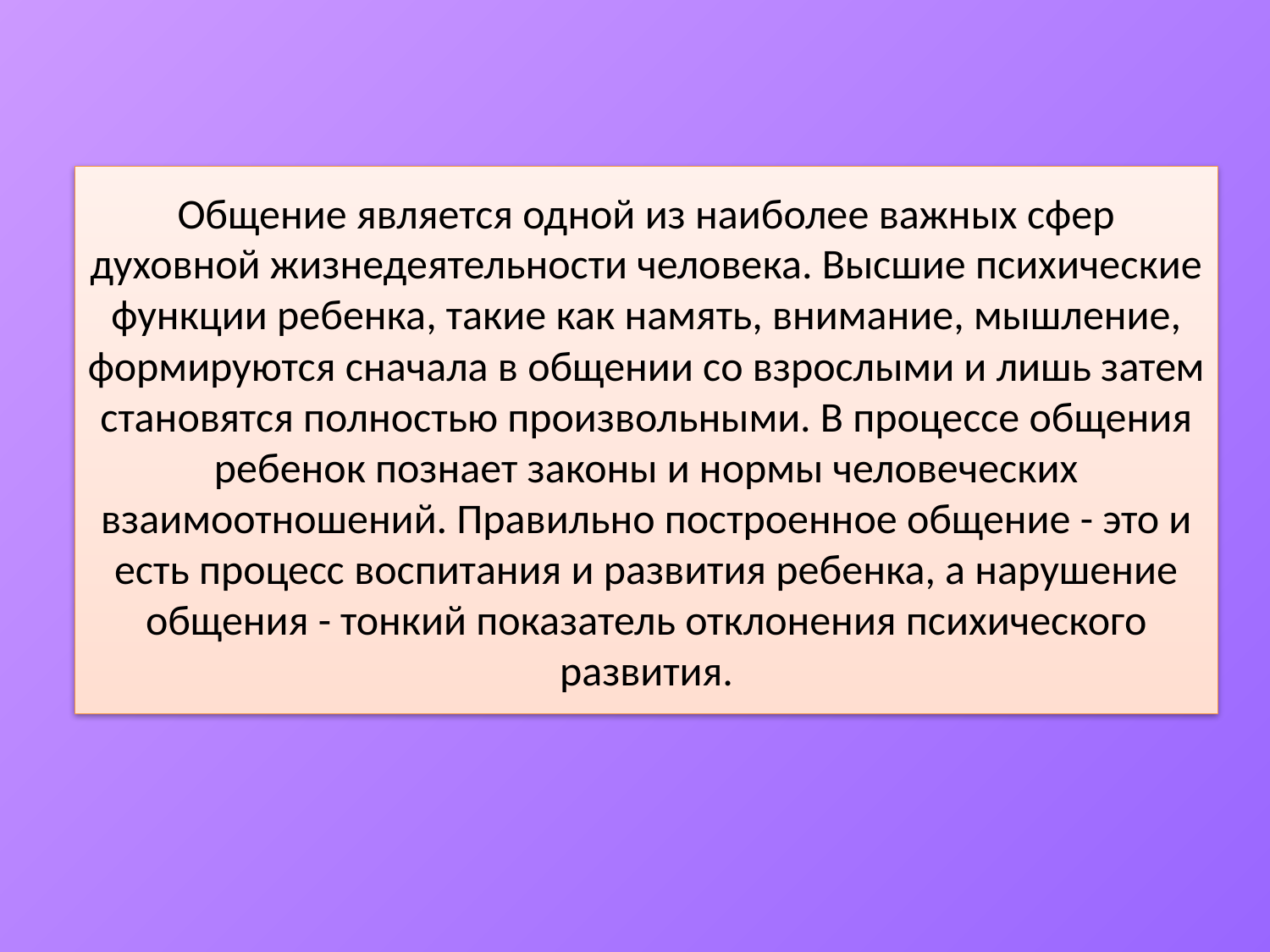

# Общение является одной из наиболее важных сфер духовной жизнедеятельности человека. Высшие психические функции ребенка, такие как намять, внимание, мышление, формируются сначала в общении со взрослыми и лишь затем становятся полностью произвольными. В процессе общения ребенок познает законы и нормы человеческих взаимоотношений. Правильно построенное общение - это и есть процесс воспитания и развития ребенка, а нарушение общения - тонкий показатель отклонения психического развития.